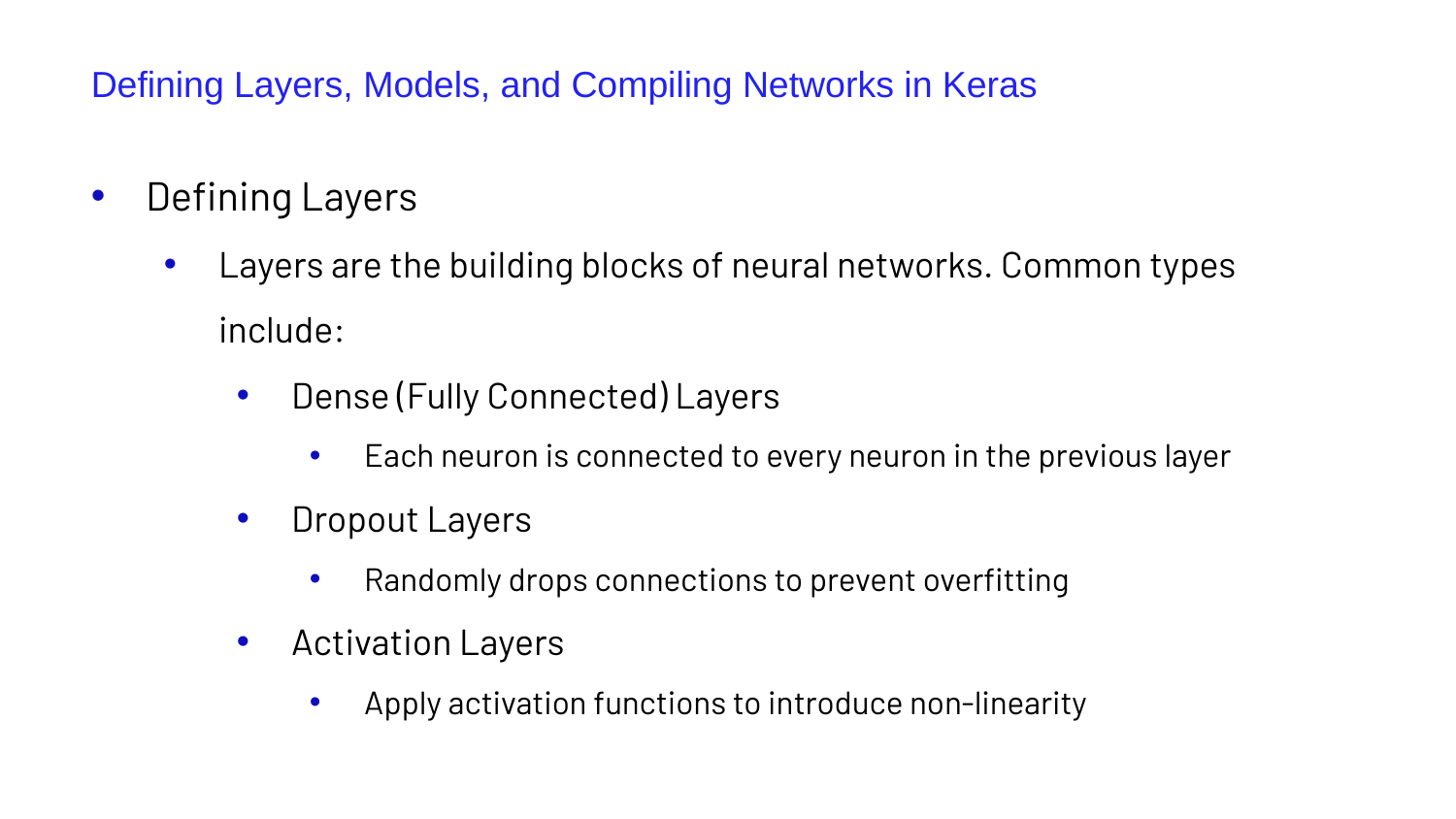

Defining Layers, Models, and Compiling Networks in Keras
Defining Layers
Layers are the building blocks of neural networks. Common types include:
Dense (Fully Connected) Layers
Each neuron is connected to every neuron in the previous layer
Dropout Layers
Randomly drops connections to prevent overfitting
Activation Layers
Apply activation functions to introduce non-linearity